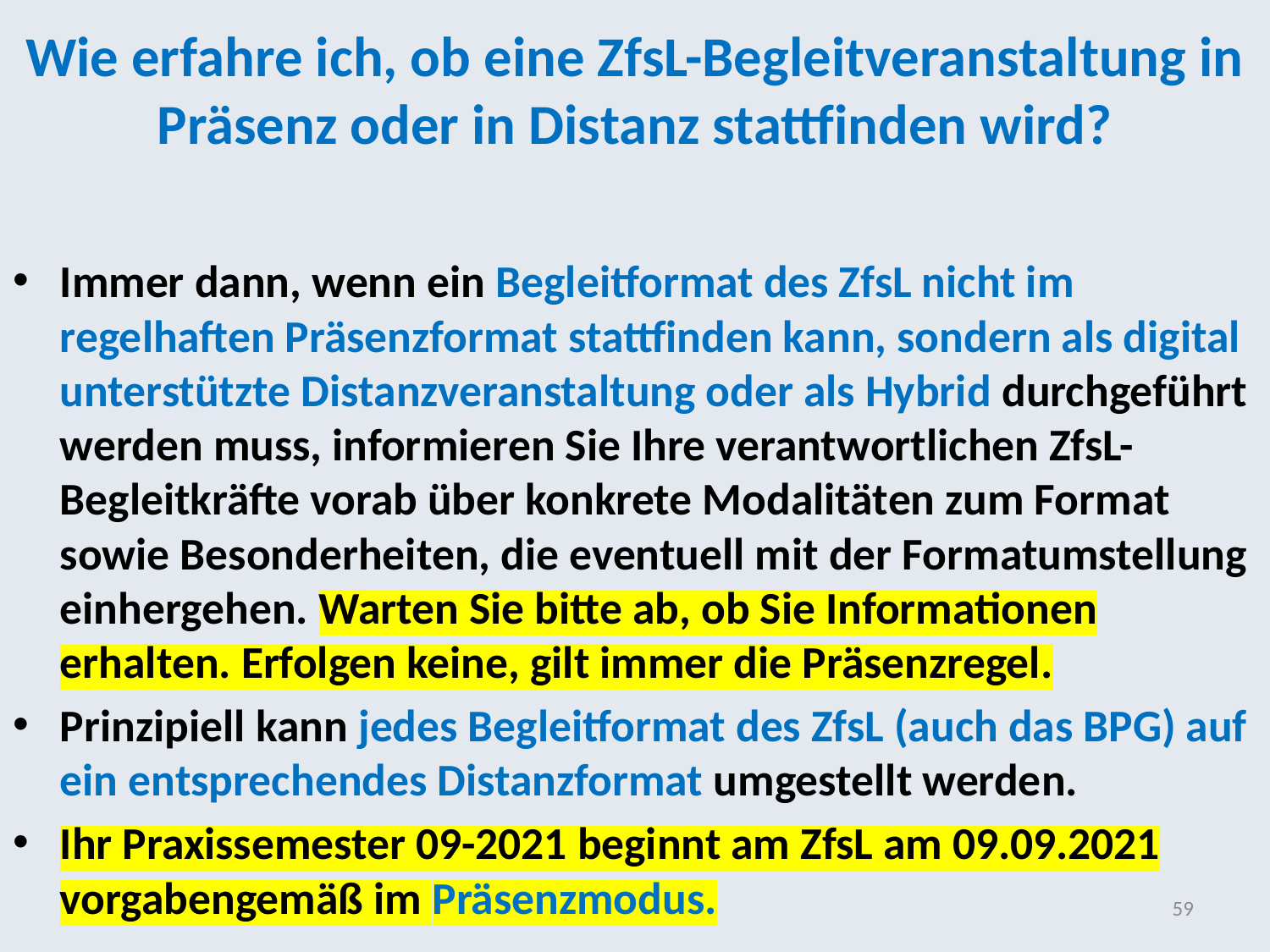

# Wie erfahre ich, ob eine ZfsL-Begleitveranstaltung in Präsenz oder in Distanz stattfinden wird?
Immer dann, wenn ein Begleitformat des ZfsL nicht im regelhaften Präsenzformat stattfinden kann, sondern als digital unterstützte Distanzveranstaltung oder als Hybrid durchgeführt werden muss, informieren Sie Ihre verantwortlichen ZfsL-Begleitkräfte vorab über konkrete Modalitäten zum Format sowie Besonderheiten, die eventuell mit der Formatumstellung einhergehen. Warten Sie bitte ab, ob Sie Informationen erhalten. Erfolgen keine, gilt immer die Präsenzregel.
Prinzipiell kann jedes Begleitformat des ZfsL (auch das BPG) auf ein entsprechendes Distanzformat umgestellt werden.
Ihr Praxissemester 09-2021 beginnt am ZfsL am 09.09.2021 vorgabengemäß im Präsenzmodus.
59